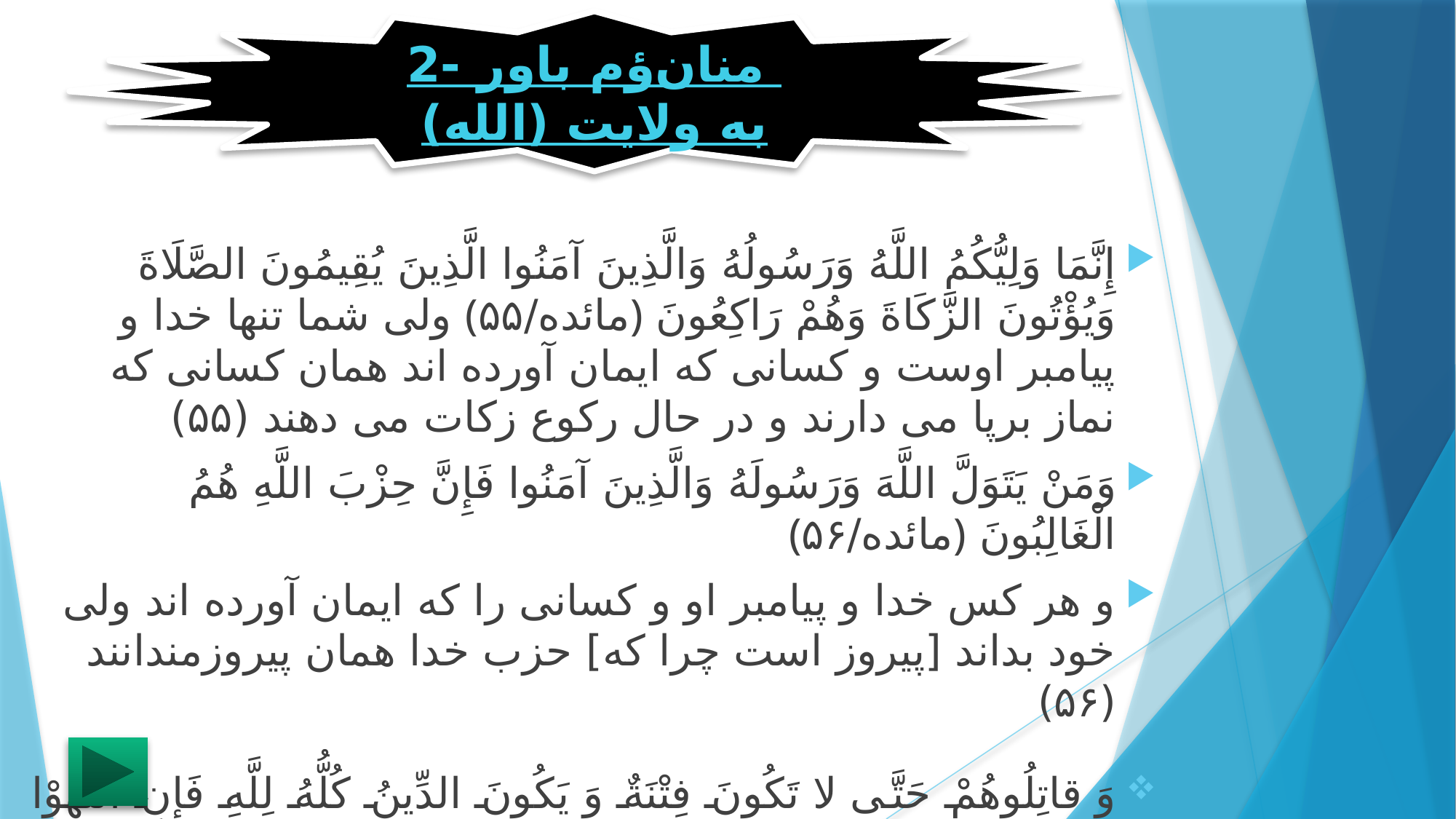

2- باور مؤمنان به ولایت (الله)
إِنَّمَا وَلِيُّكُمُ اللَّهُ وَرَسُولُهُ وَالَّذِينَ آمَنُوا الَّذِينَ يُقِيمُونَ الصَّلَاةَ وَيُؤْتُونَ الزَّكَاةَ وَهُمْ رَاكِعُونَ ﴿مائده/۵۵﴾ ولى شما تنها خدا و پيامبر اوست و كسانى كه ايمان آورده‏ اند همان كسانى كه نماز برپا مى دارند و در حال ركوع زكات مى‏ دهند (۵۵)
وَمَنْ يَتَوَلَّ اللَّهَ وَرَسُولَهُ وَالَّذِينَ آمَنُوا فَإِنَّ حِزْبَ اللَّهِ هُمُ الْغَالِبُونَ ﴿مائده/۵۶﴾
و هر كس خدا و پيامبر او و كسانى را كه ايمان آورده‏ اند ولى خود بداند [پيروز است چرا كه] حزب خدا همان پيروزمندانند (۵۶)
وَ قاتِلُوهُمْ حَتَّى لا تَكُونَ فِتْنَةٌ وَ يَكُونَ الدِّينُ كُلُّهُ لِلَّهِ فَإِنِ انْتَهَوْا فَإِنَّ اللَّهَ بِما يَعْمَلُونَ بَصيرٌ (انفال39)